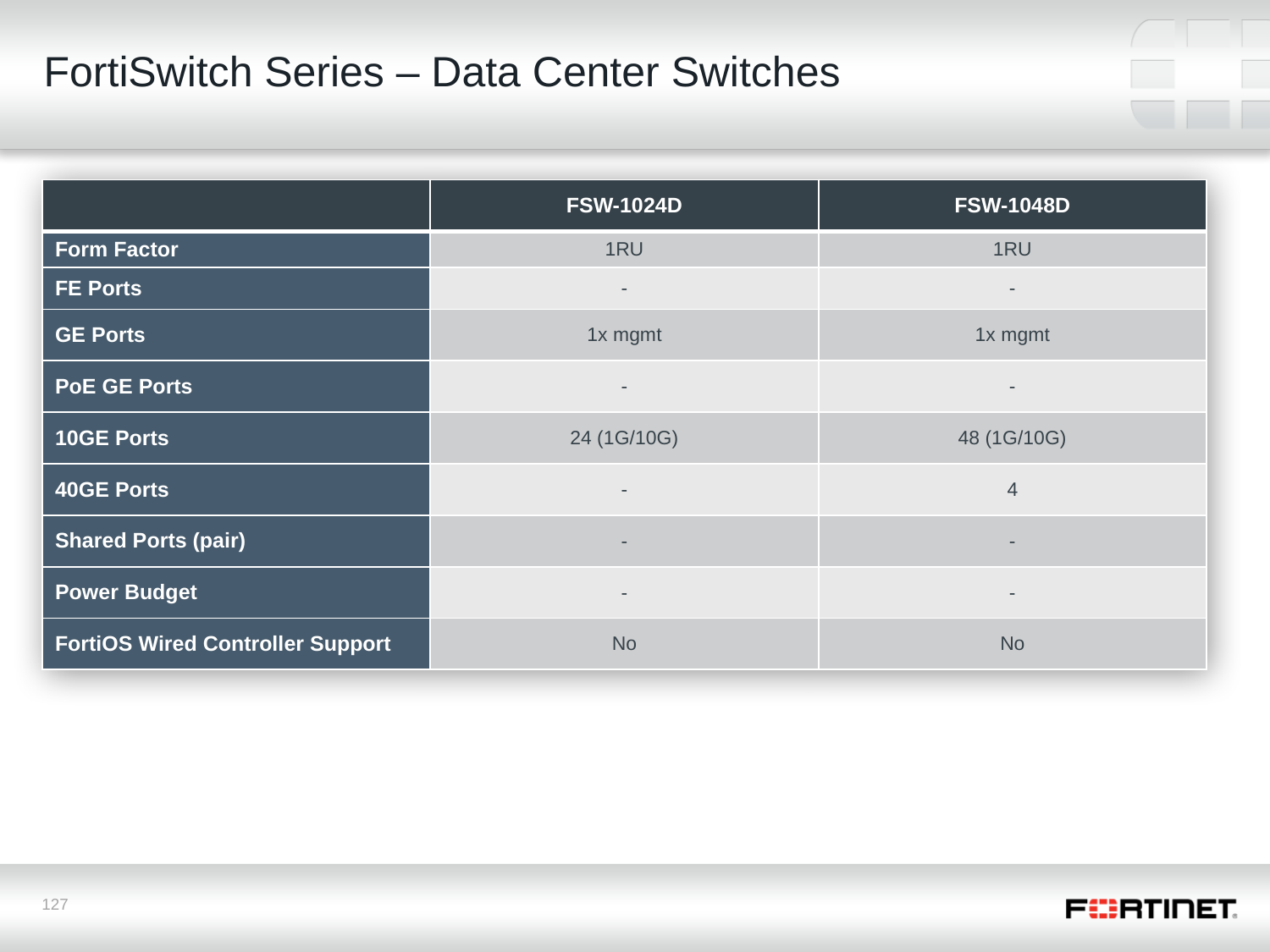

# FortiSwitch Series – Data Center Switches
|  | FSW-1024D | FSW-1048D |
| --- | --- | --- |
| Form Factor | 1RU | 1RU |
| FE Ports | - | - |
| GE Ports | 1x mgmt | 1x mgmt |
| PoE GE Ports | - | - |
| 10GE Ports | 24 (1G/10G) | 48 (1G/10G) |
| 40GE Ports | - | 4 |
| Shared Ports (pair) | - | - |
| Power Budget | - | - |
| FortiOS Wired Controller Support | No | No |